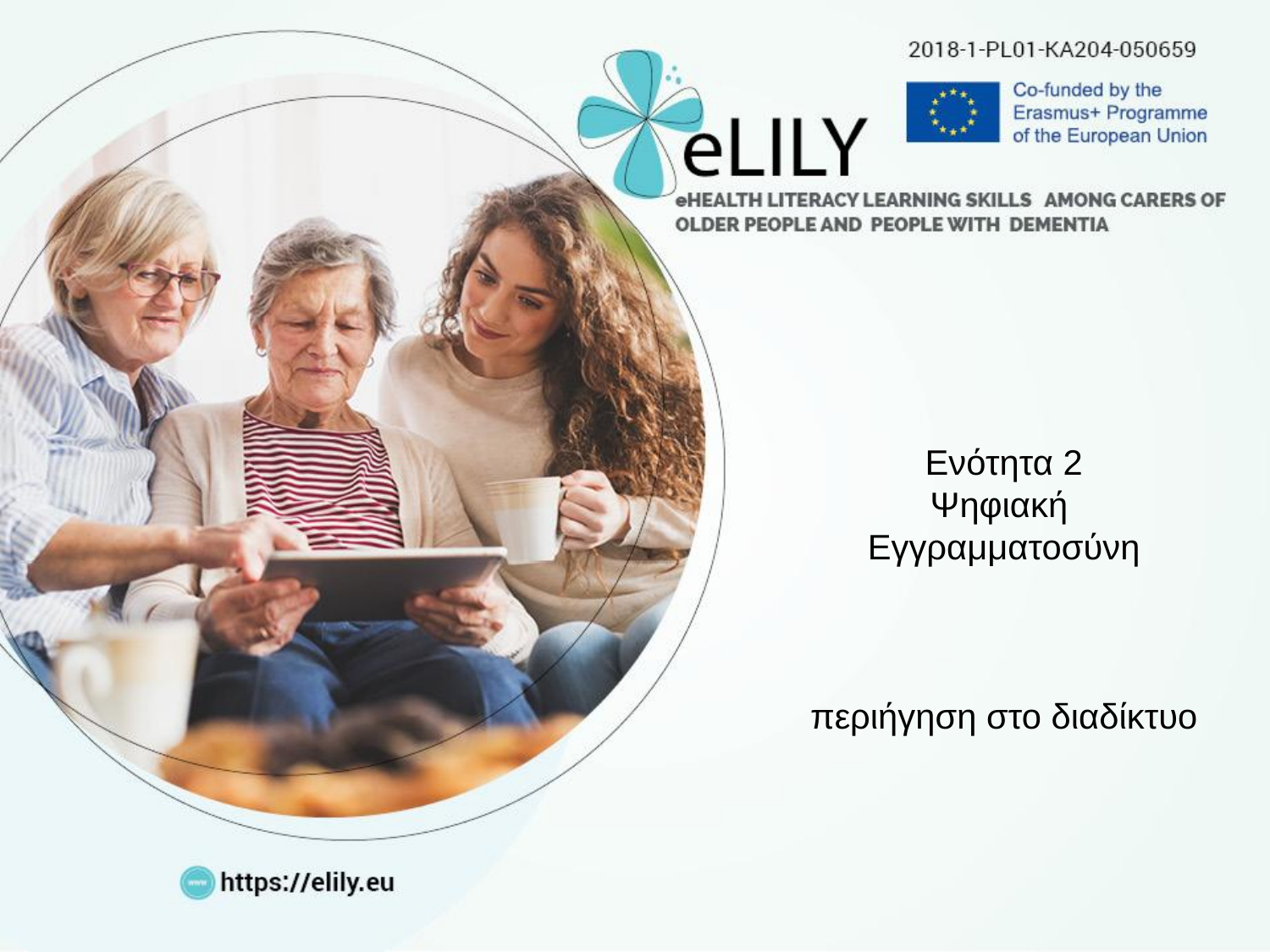

Ενότητα 2
Ψηφιακή
Εγγραμματοσύνη

περιήγηση στο διαδίκτυο